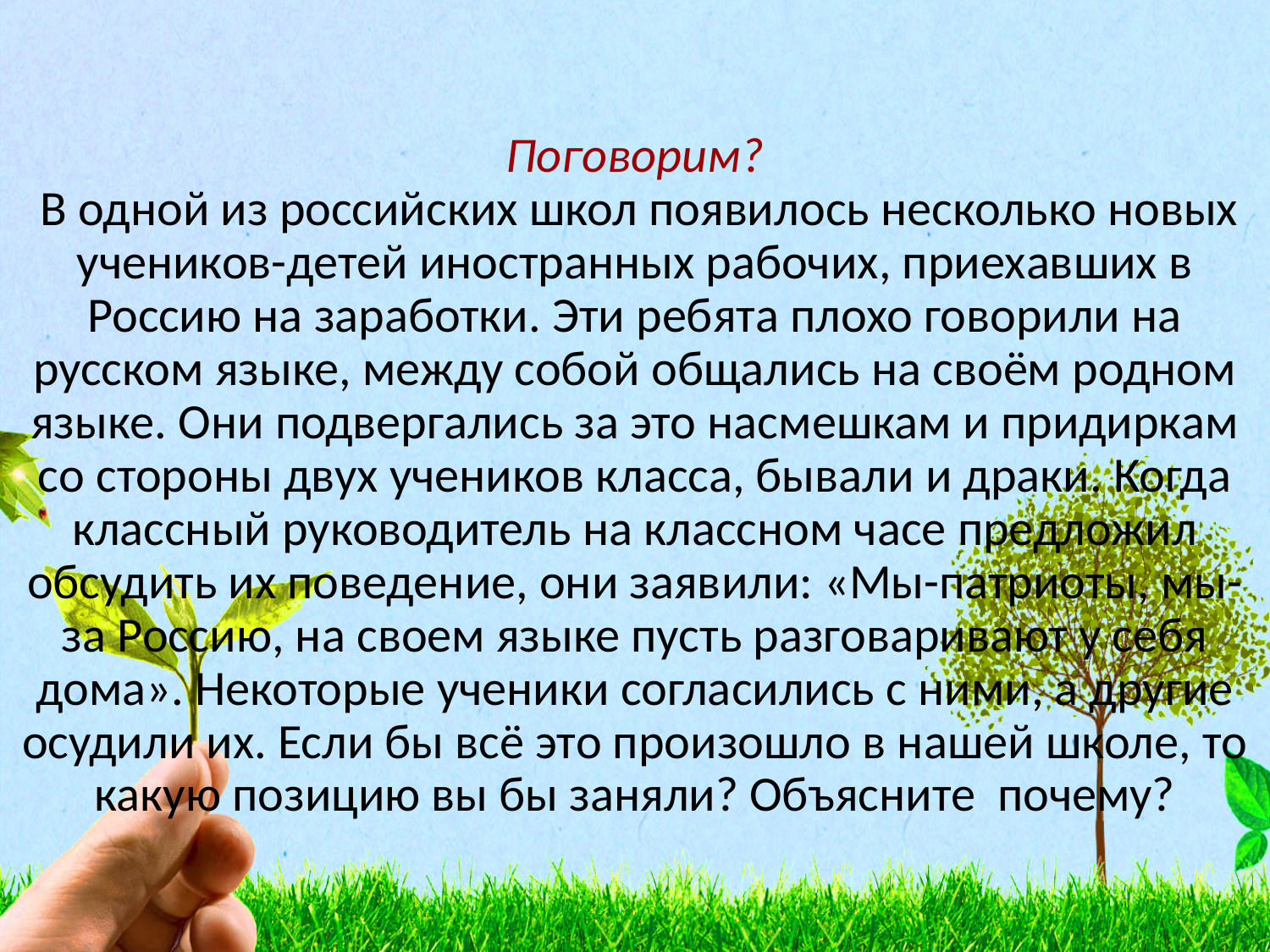

# Поговорим? В одной из российских школ появилось несколько новых учеников-детей иностранных рабочих, приехавших в Россию на заработки. Эти ребята плохо говорили на русском языке, между собой общались на своём родном языке. Они подвергались за это насмешкам и придиркам со стороны двух учеников класса, бывали и драки. Когда классный руководитель на классном часе предложил обсудить их поведение, они заявили: «Мы-патриоты, мы-за Россию, на своем языке пусть разговаривают у себя дома». Некоторые ученики согласились с ними, а другие осудили их. Если бы всё это произошло в нашей школе, то какую позицию вы бы заняли? Объясните  почему?